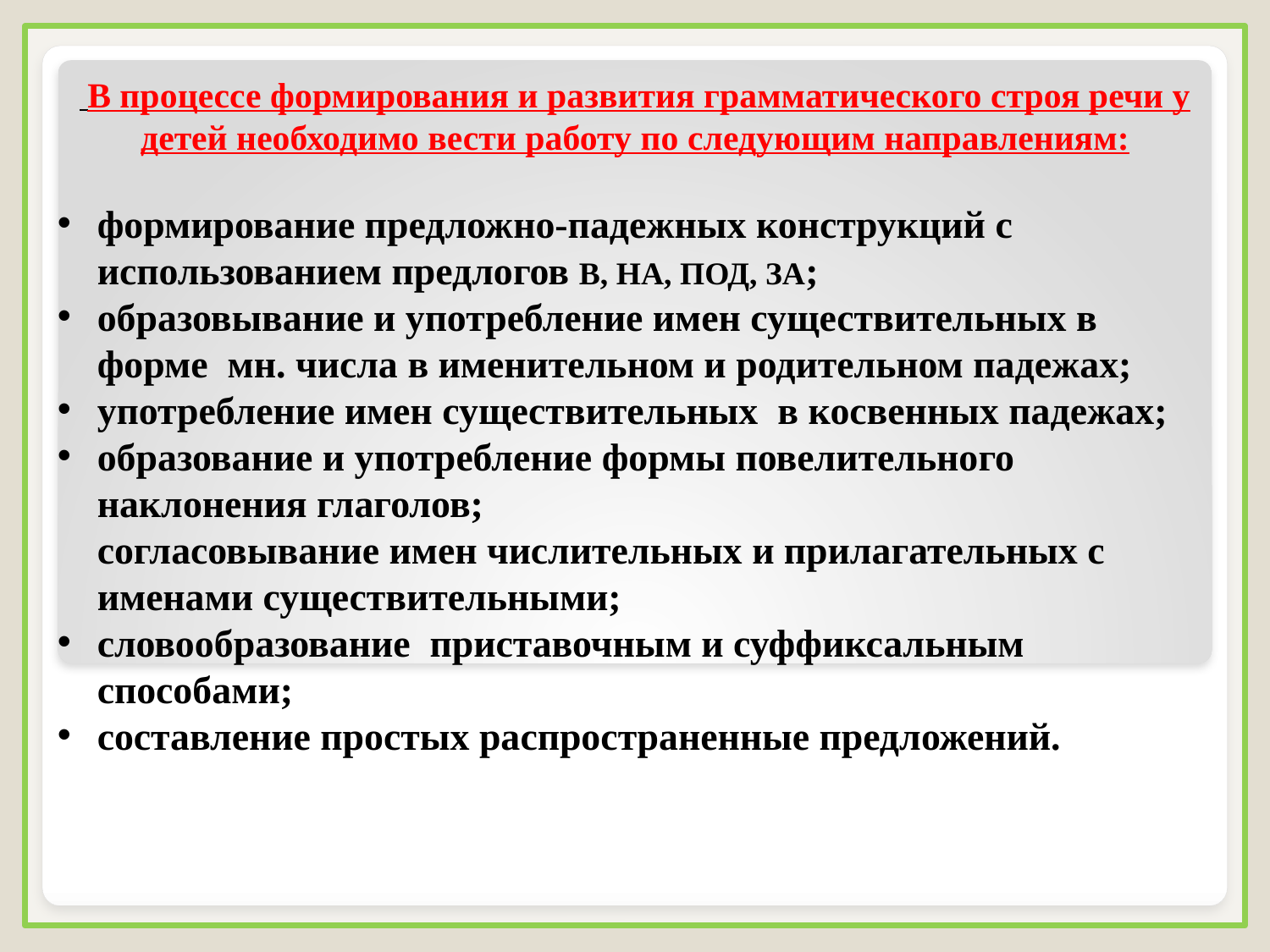

В процессе формирования и развития грамматического строя речи у детей необходимо вести работу по следующим направлениям:

формирование предложно-падежных конструкций с использованием предлогов В, НА, ПОД, ЗА;
образовывание и употребление имен существительных в форме  мн. числа в именительном и родительном падежах;
употребление имен существительных  в косвенных падежах;
образование и употребление формы повелительного наклонения глаголов;
согласовывание имен числительных и прилагательных с именами существительными;
словообразование  приставочным и суффиксальным способами;
составление простых распространенные предложений.